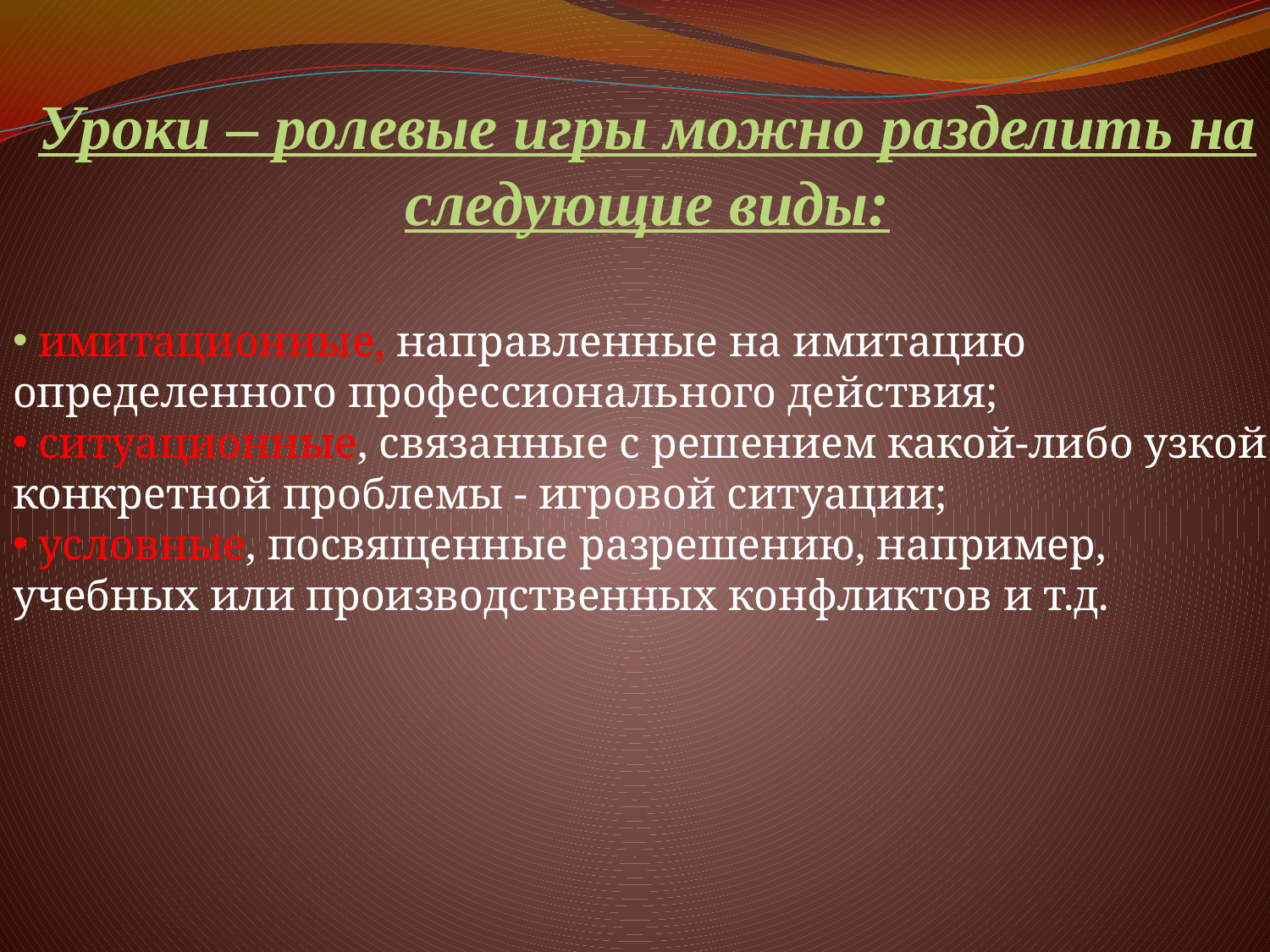

Уроки – ролевые игры можно разделить на следующие виды:

 имитационные, направленные на имитацию определенного профессионального действия;
 ситуационные, связанные с решением какой-либо узкой конкретной проблемы - игровой ситуации;
 условные, посвященные разрешению, например, учебных или производственных конфликтов и т.д.